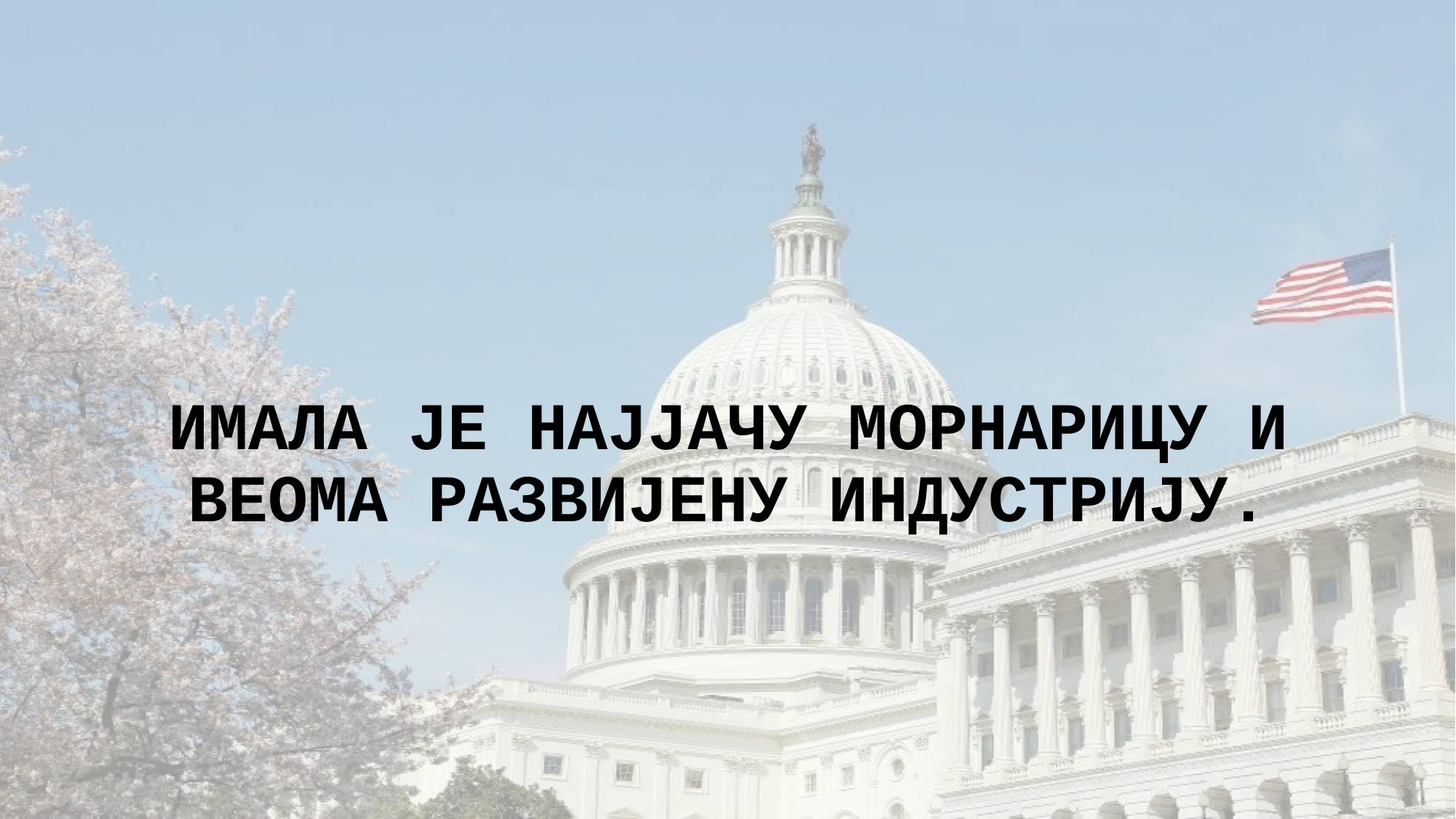

# ИМАЛА ЈЕ НАЈЈАЧУ МОРНАРИЦУ И ВЕОМА РАЗВИЈЕНУ ИНДУСТРИЈУ.